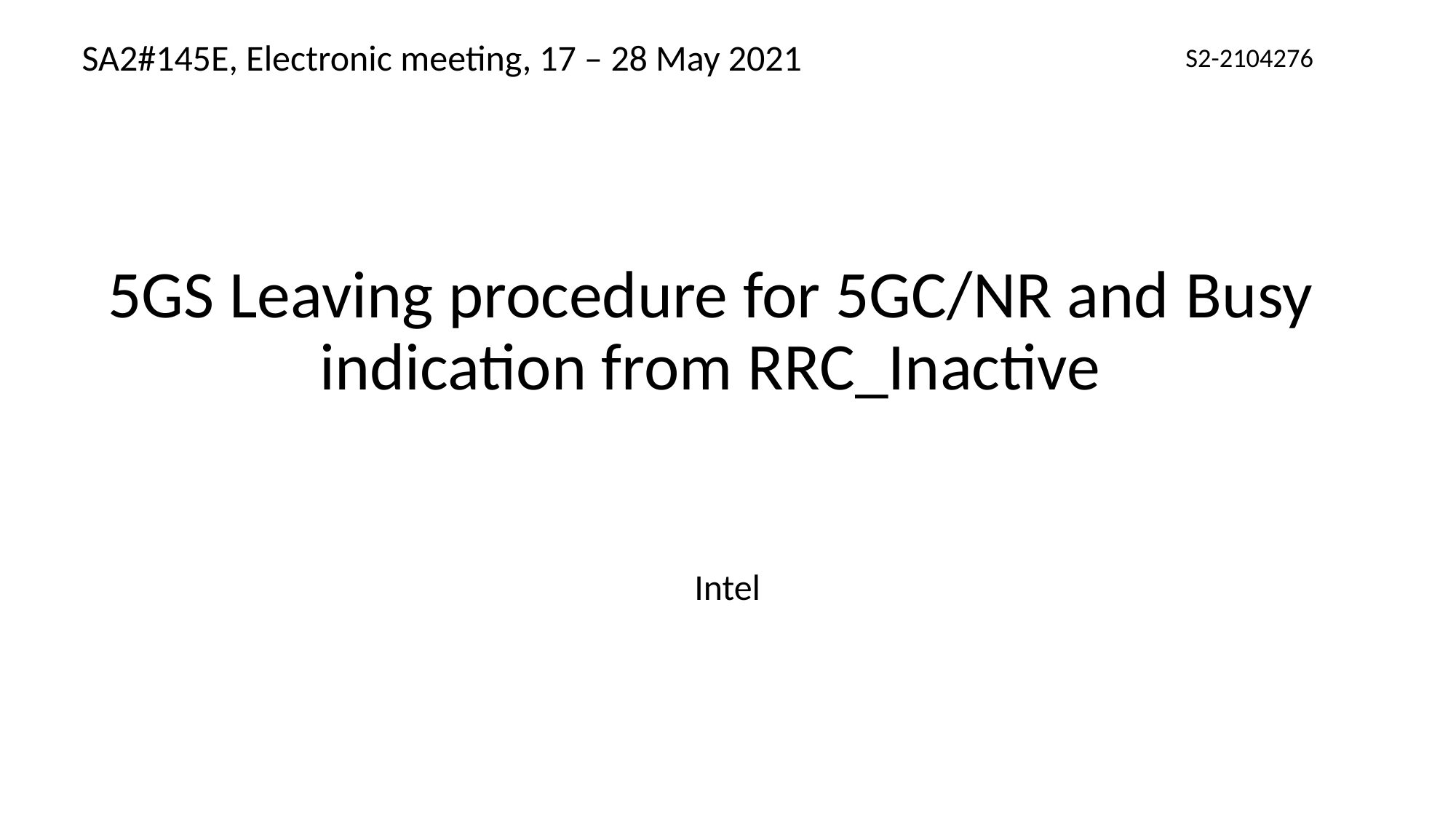

SA2#145E, Electronic meeting, 17 – 28 May 2021
S2-2104276
# 5GS Leaving procedure for 5GC/NR and Busy indication from RRC_Inactive
Intel